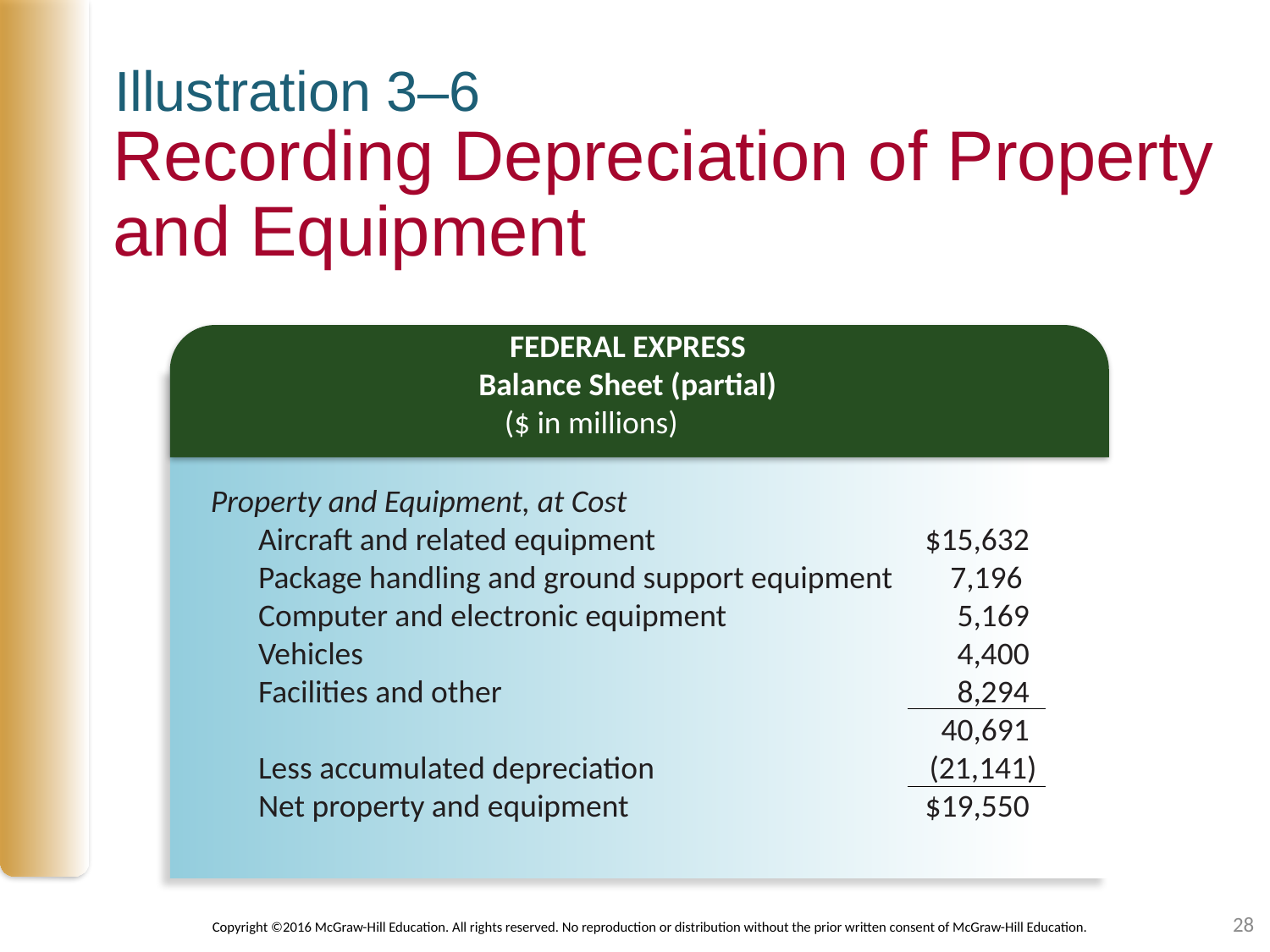

Illustration 3–6
# Recording Depreciation of Property and Equipment
FEDERAL EXPRESS
Balance Sheet (partial)
($ in millions)

Property and Equipment, at Cost
	Aircraft and related equipment 	$15,632
	Package handling and ground support equipment	7,196  	Computer and electronic equipment	5,169
	Vehicles 	4,400
	Facilities and other 	8,294
		40,691
	Less accumulated depreciation 	(21,141)
	Net property and equipment 	$19,550

28
Copyright ©2016 McGraw-Hill Education. All rights reserved. No reproduction or distribution without the prior written consent of McGraw-Hill Education.